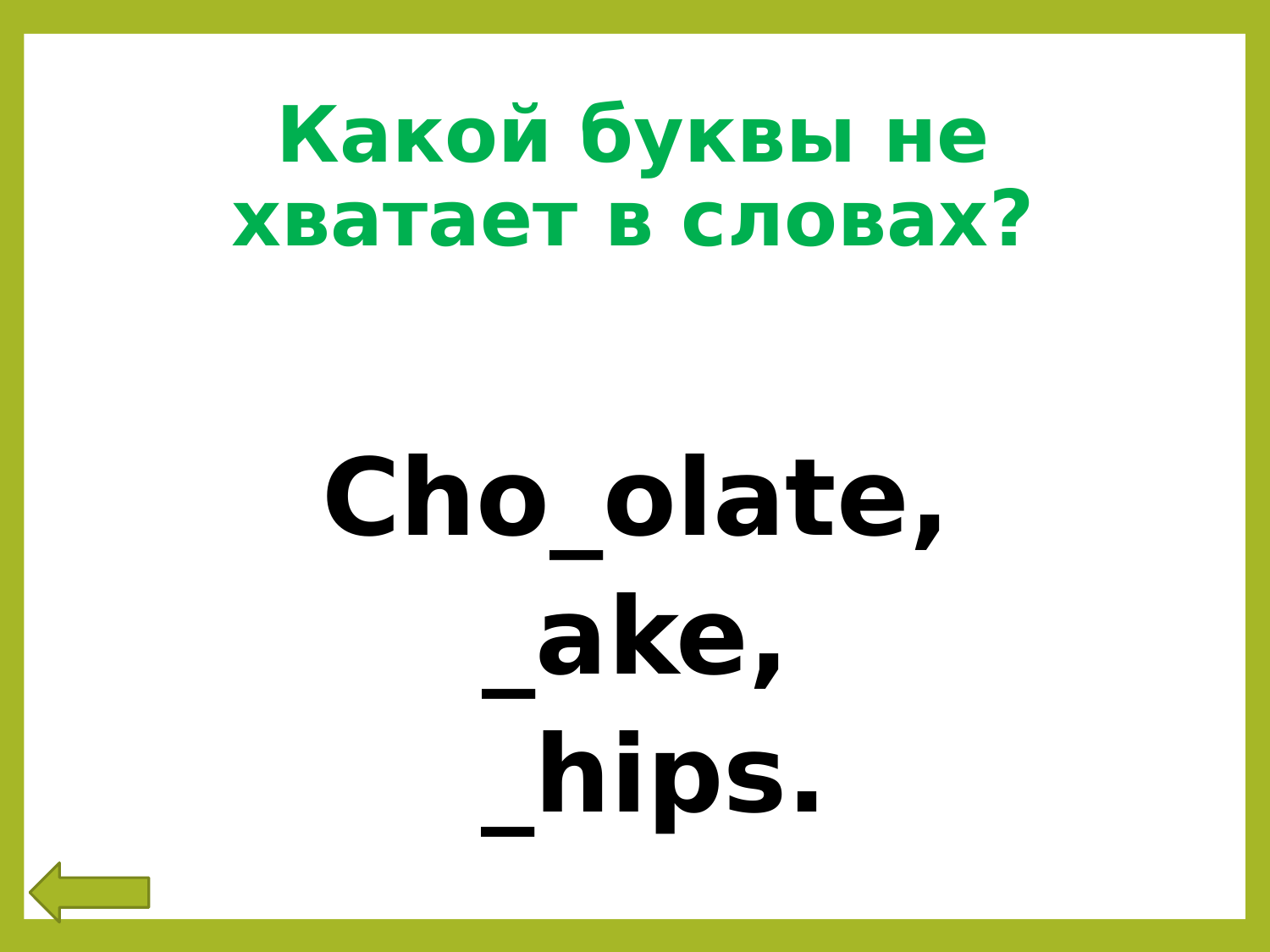

# Какой буквы не хватает в словах?

Cho_olate,
 _ake,
 _hips.